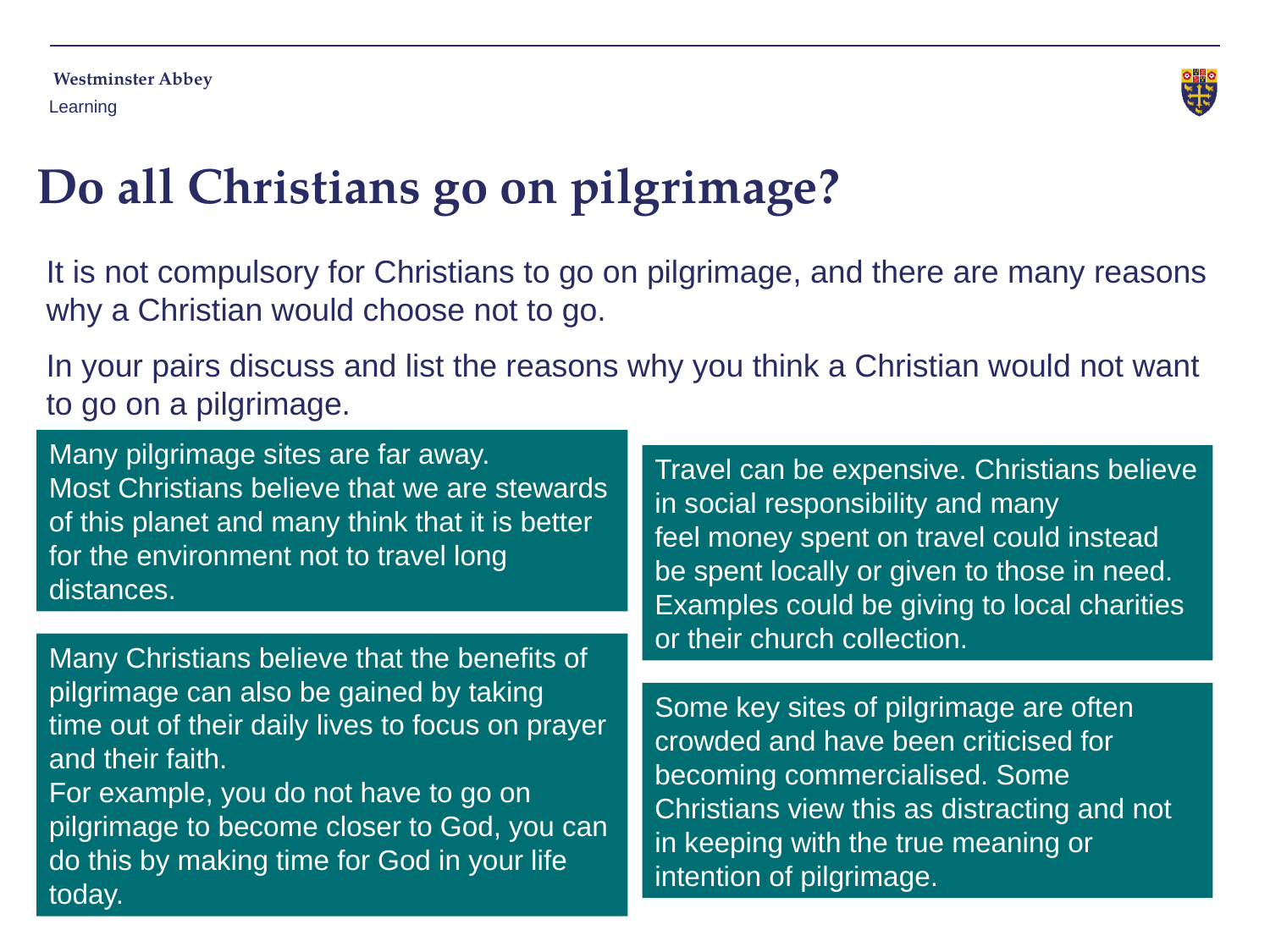

Learning
# Do all Christians go on pilgrimage?
It is not compulsory for Christians to go on pilgrimage, and there are many reasons why a Christian would choose not to go.
In your pairs discuss and list the reasons why you think a Christian would not want to go on a pilgrimage.
Many pilgrimage sites are far away. Most Christians believe that we are stewards of this planet and many think that it is better for the environment not to travel long distances.
Travel can be expensive. Christians believe in social responsibility and many feel money spent on travel could instead be spent locally or given to those in need.  Examples could be giving to local charities or their church collection.
Many Christians believe that the benefits of pilgrimage can also be gained by taking time out of their daily lives to focus on prayer and their faith.
For example, you do not have to go on pilgrimage to become closer to God, you can do this by making time for God in your life today.
Some key sites of pilgrimage are often crowded and have been criticised for becoming commercialised. Some Christians view this as distracting and not in keeping with the true meaning or intention of pilgrimage.